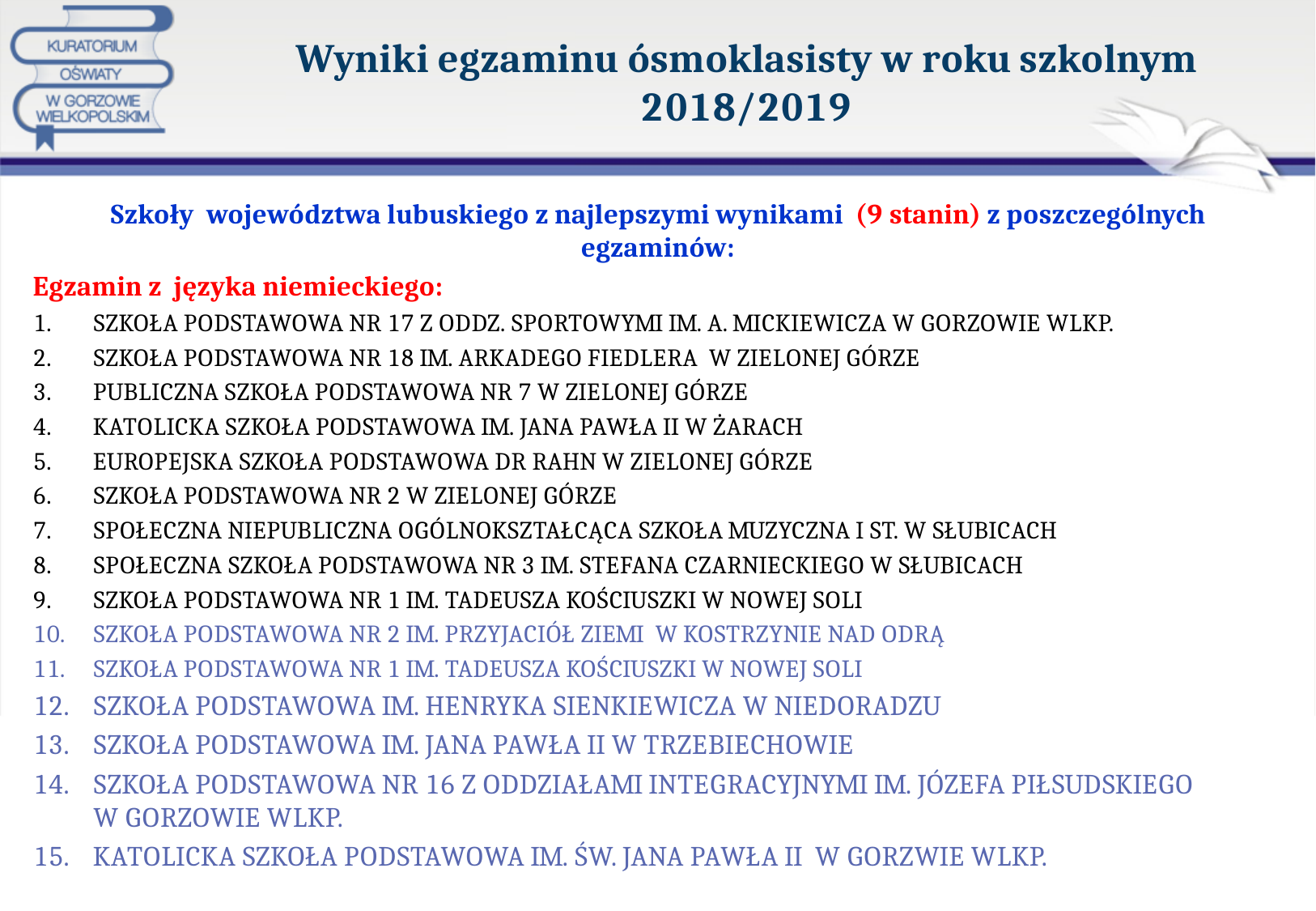

# Wyniki egzaminu ósmoklasisty w roku szkolnym 2018/2019
Szkoły  województwa lubuskiego z najlepszymi wynikami  (9 stanin) z poszczególnych egzaminów:
Egzamin z  języka niemieckiego:
SZKOŁA PODSTAWOWA NR 17 Z ODDZ. SPORTOWYMI IM. A. MICKIEWICZA W GORZOWIE WLKP.
SZKOŁA PODSTAWOWA NR 18 IM. ARKADEGO FIEDLERA  W ZIELONEJ GÓRZE
PUBLICZNA SZKOŁA PODSTAWOWA NR 7 W ZIELONEJ GÓRZE
KATOLICKA SZKOŁA PODSTAWOWA IM. JANA PAWŁA II W ŻARACH
EUROPEJSKA SZKOŁA PODSTAWOWA DR RAHN W ZIELONEJ GÓRZE
SZKOŁA PODSTAWOWA NR 2 W ZIELONEJ GÓRZE
SPOŁECZNA NIEPUBLICZNA OGÓLNOKSZTAŁCĄCA SZKOŁA MUZYCZNA I ST. W SŁUBICACH
SPOŁECZNA SZKOŁA PODSTAWOWA NR 3 IM. STEFANA CZARNIECKIEGO W SŁUBICACH
SZKOŁA PODSTAWOWA NR 1 IM. TADEUSZA KOŚCIUSZKI W NOWEJ SOLI
SZKOŁA PODSTAWOWA NR 2 IM. PRZYJACIÓŁ ZIEMI  W KOSTRZYNIE NAD ODRĄ
SZKOŁA PODSTAWOWA NR 1 IM. TADEUSZA KOŚCIUSZKI W NOWEJ SOLI
SZKOŁA PODSTAWOWA IM. HENRYKA SIENKIEWICZA W NIEDORADZU
SZKOŁA PODSTAWOWA IM. JANA PAWŁA II W TRZEBIECHOWIE
SZKOŁA PODSTAWOWA NR 16 Z ODDZIAŁAMI INTEGRACYJNYMI IM. JÓZEFA PIŁSUDSKIEGO               W GORZOWIE WLKP.
KATOLICKA SZKOŁA PODSTAWOWA IM. ŚW. JANA PAWŁA II  W GORZWIE WLKP.